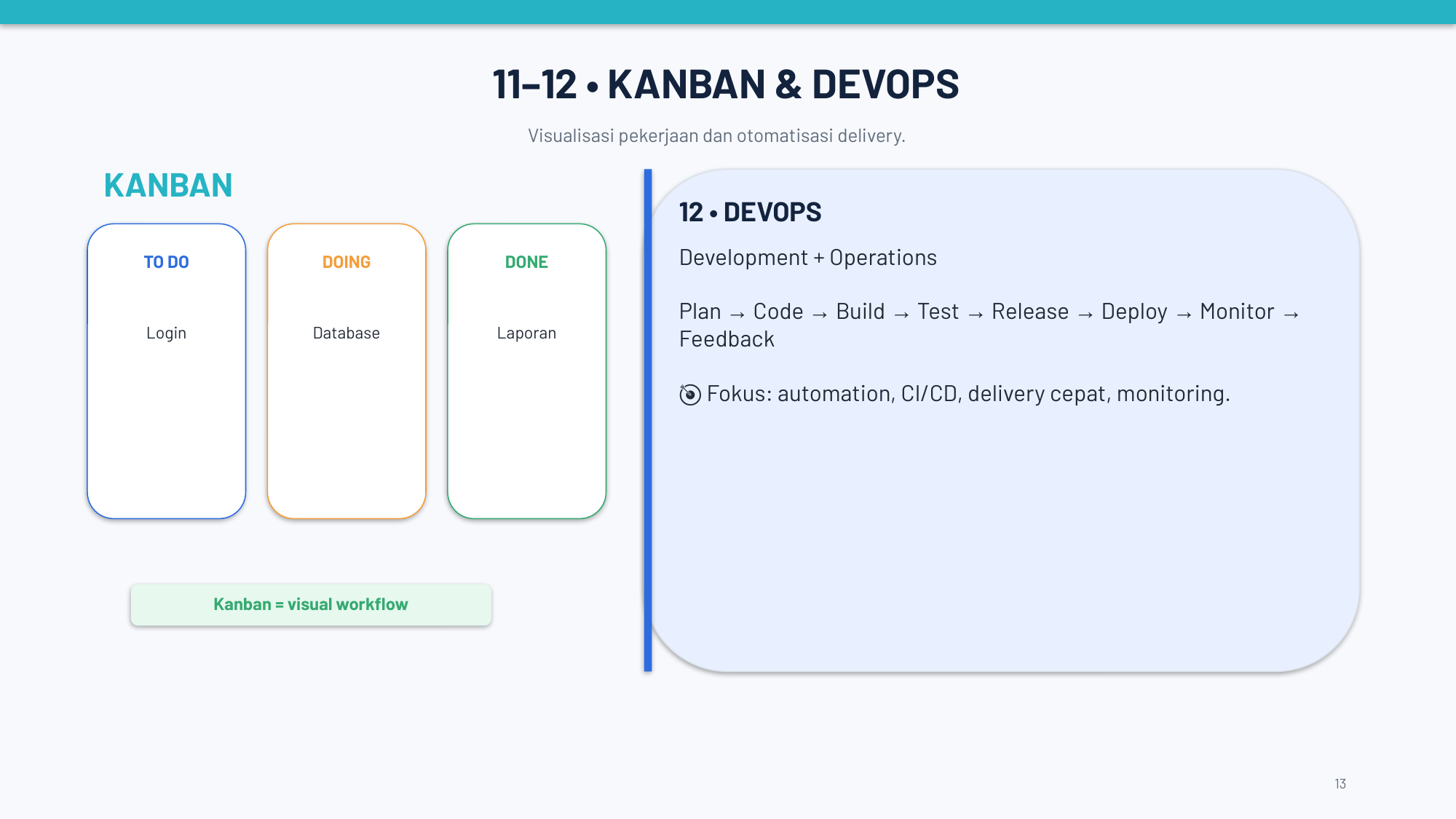

11–12 • KANBAN & DEVOPS
Visualisasi pekerjaan dan otomatisasi delivery.
KANBAN

12 • DEVOPS

Development + Operations
Plan → Code → Build → Test → Release → Deploy → Monitor → Feedback
🎯 Fokus: automation, CI/CD, delivery cepat, monitoring.
TO DO
DOING
DONE
Login
Database
Laporan

Kanban = visual workflow
13